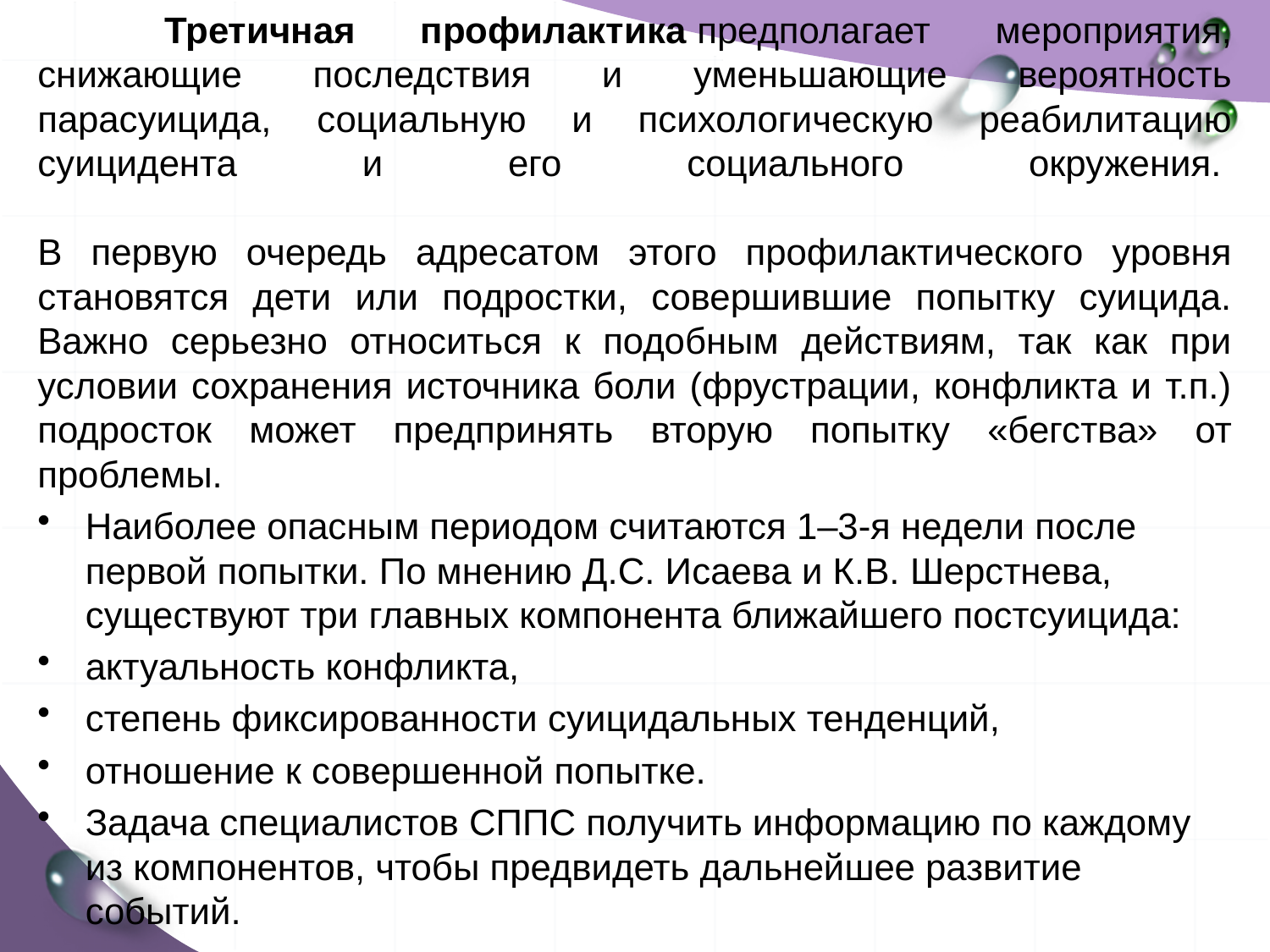

Третичная профилактика предполагает мероприятия, снижающие последствия и уменьшающие вероятность парасуицида, социальную и психологическую реабилитацию суицидента и его социального окружения. 
В первую очередь адресатом этого профилактического уровня становятся дети или подростки, совершившие попытку суицида. Важно серьезно относиться к подобным действиям, так как при условии сохранения источника боли (фрустрации, конфликта и т.п.) подросток может предпринять вторую попытку «бегства» от проблемы.
Наиболее опасным периодом считаются 1–3-я недели после первой попытки. По мнению Д.С. Исаева и К.В. Шерстнева, существуют три главных компонента ближайшего постсуицида:
актуальность конфликта,
степень фиксированности суицидальных тенденций,
отношение к совершенной попытке.
Задача специалистов СППС получить информацию по каждому из компонентов, чтобы предвидеть дальнейшее развитие событий.